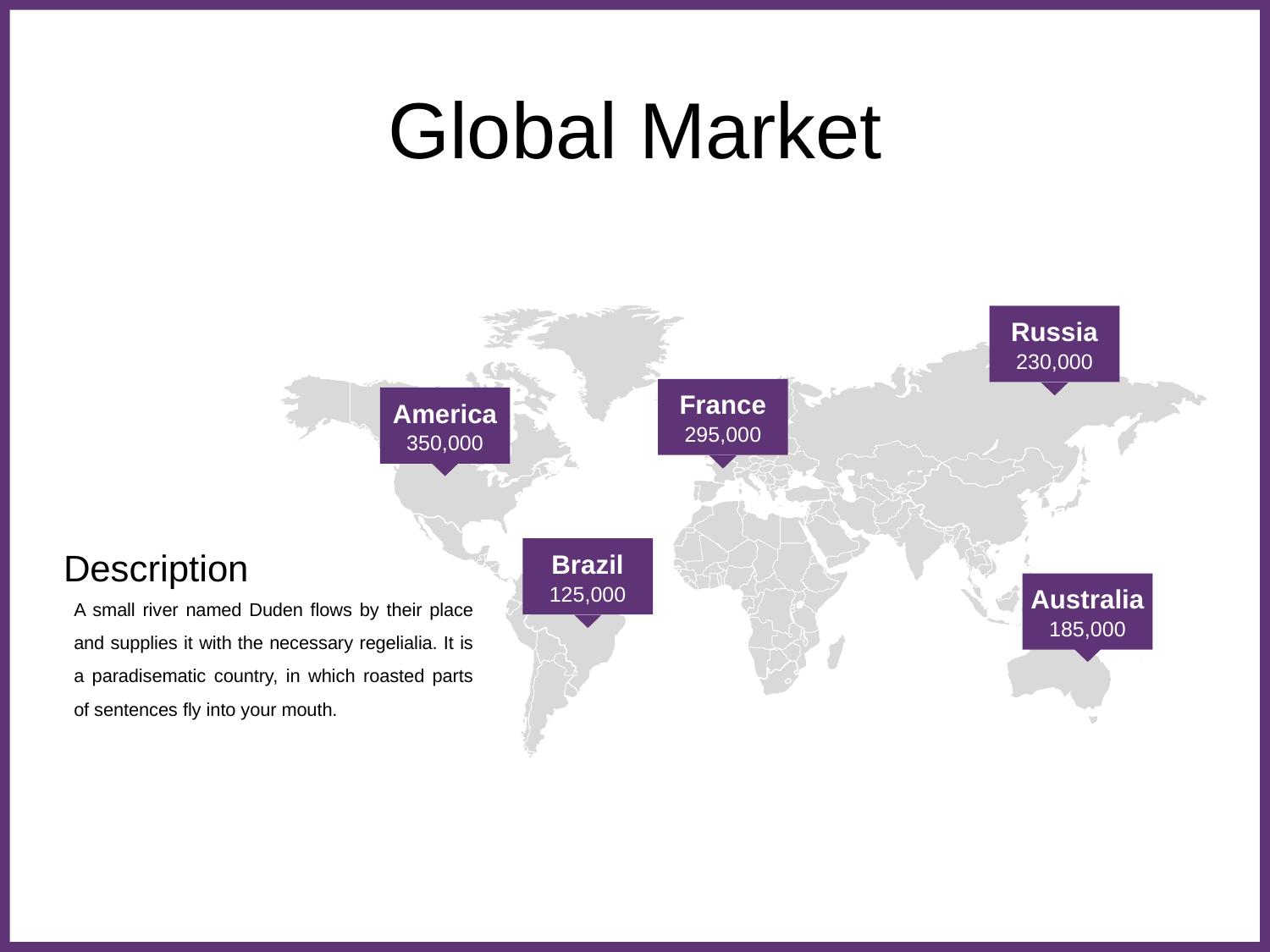

# Global Market

Russia
230,000

France

America
295,000
350,000

Description
Brazil

125,000
Australia
A small river named Duden flows by their place and supplies it with the necessary regelialia. It is a paradisematic country, in which roasted parts of sentences fly into your mouth.
185,000